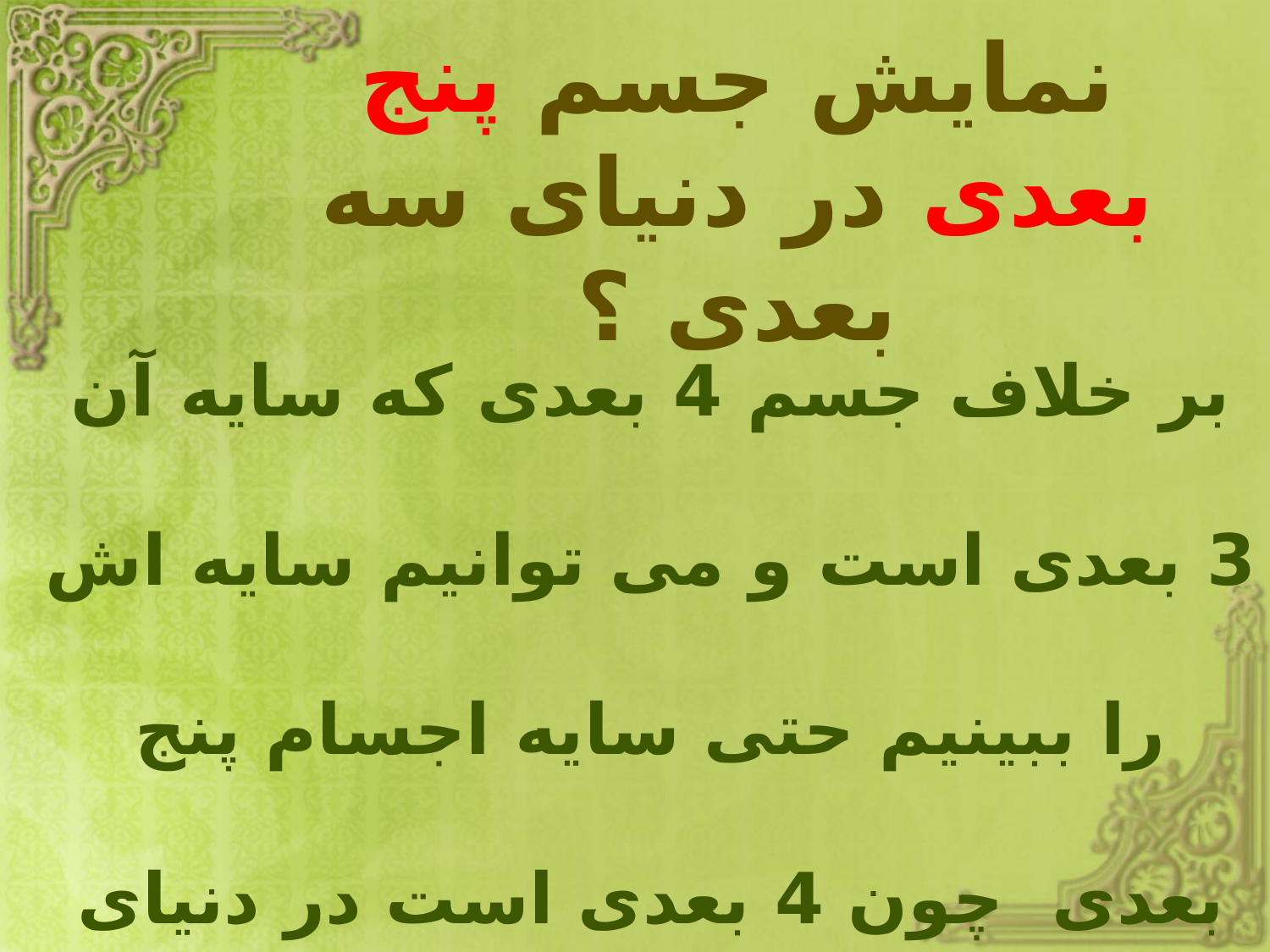

نمایش جسم پنج بعدی در دنیای سه بعدی ؟
بر خلاف جسم 4 بعدی که سایه آن 3 بعدی است و می توانیم سایه اش را ببینیم حتی سایه اجسام پنج بعدی  چون 4 بعدی است در دنیای ما قابل مشاهده نیستند.